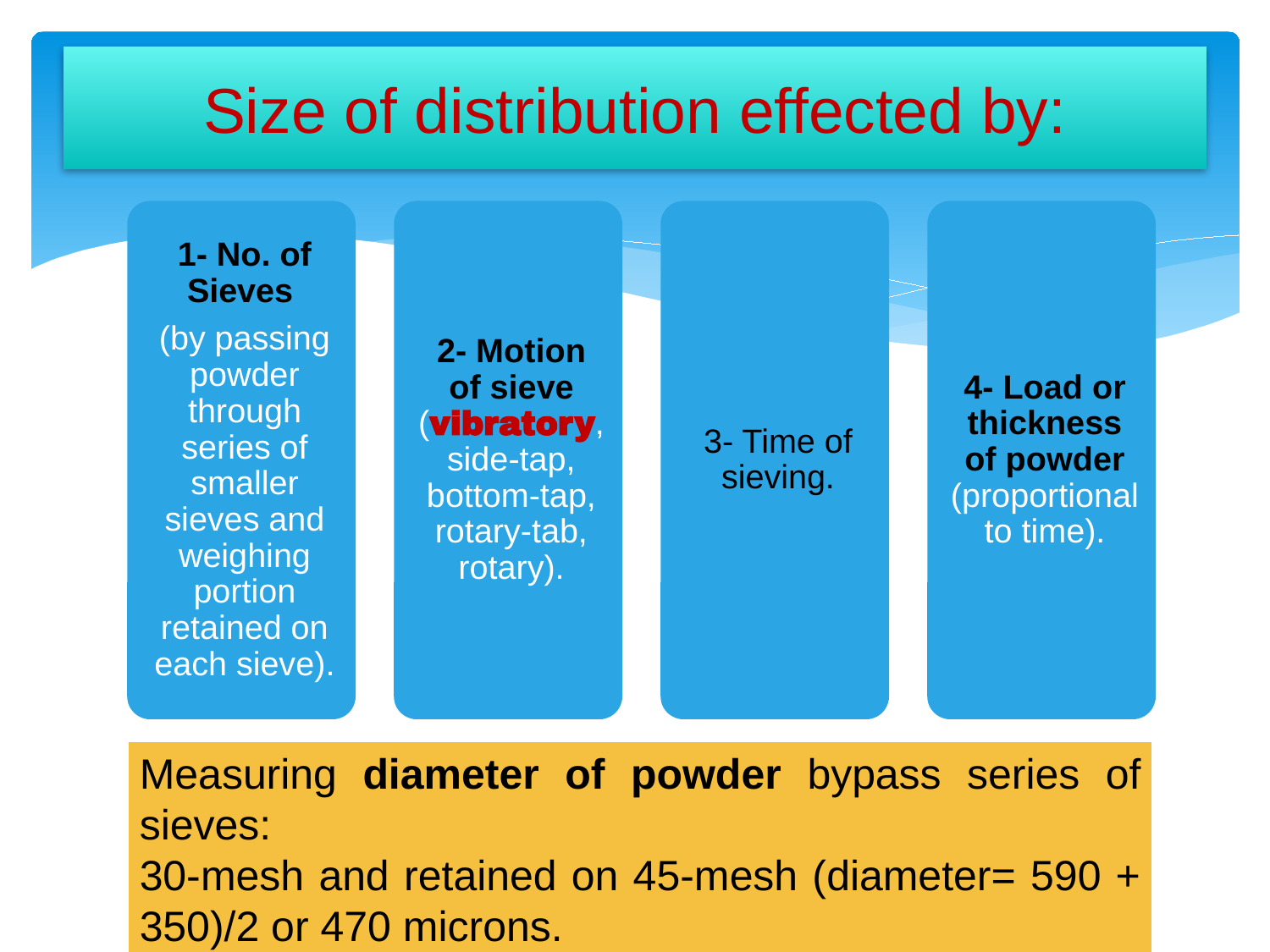

# Size of distribution effected by:
1- No. of Sieves
(by passing powder through series of smaller sieves and weighing portion retained on each sieve).
2- Motion of sieve (vibratory, side-tap, bottom-tap, rotary-tab, rotary).
3- Time of sieving.
4- Load or thickness of powder (proportional to time).
Measuring diameter of powder bypass series of sieves:
30-mesh and retained on 45-mesh (diameter= 590 + 350)/2 or 470 microns.